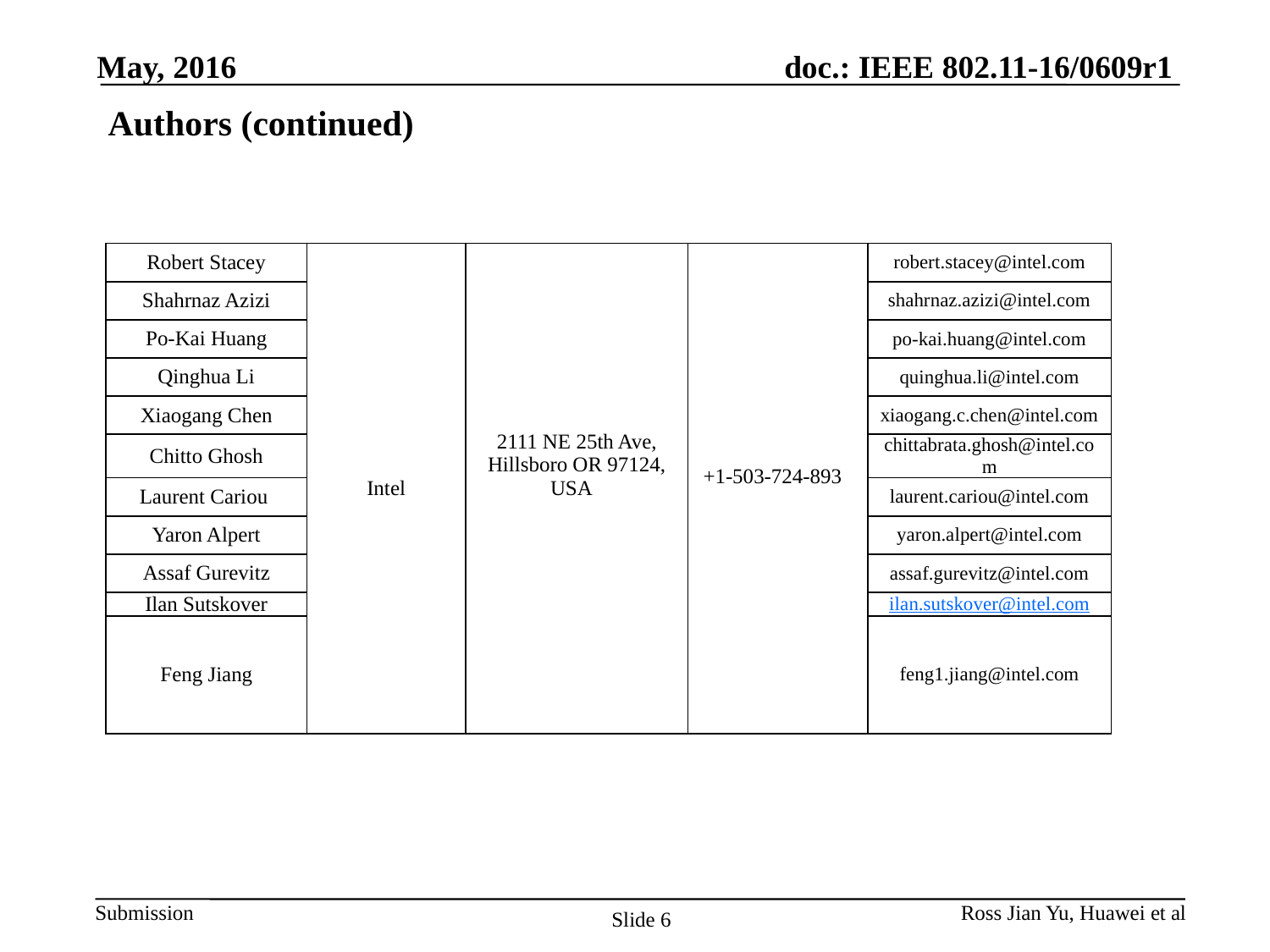

May, 2016
# Authors (continued)
| Robert Stacey | Intel | 2111 NE 25th Ave, Hillsboro OR 97124, USA | +1-503-724-893 | robert.stacey@intel.com |
| --- | --- | --- | --- | --- |
| Shahrnaz Azizi |  |  |  | shahrnaz.azizi@intel.com |
| Po-Kai Huang |  |  |  | po-kai.huang@intel.com |
| Qinghua Li |  |  |  | quinghua.li@intel.com |
| Xiaogang Chen |  |  |  | xiaogang.c.chen@intel.com |
| Chitto Ghosh |  |  |  | chittabrata.ghosh@intel.com |
| Laurent Cariou |  |  |  | laurent.cariou@intel.com |
| Yaron Alpert |  |  |  | yaron.alpert@intel.com |
| Assaf Gurevitz |  |  |  | assaf.gurevitz@intel.com |
| Ilan Sutskover |  |  |  | ilan.sutskover@intel.com |
| Feng Jiang |  |  |  | feng1.jiang@intel.com |
Ross Jian Yu, Huawei et al
Slide 6